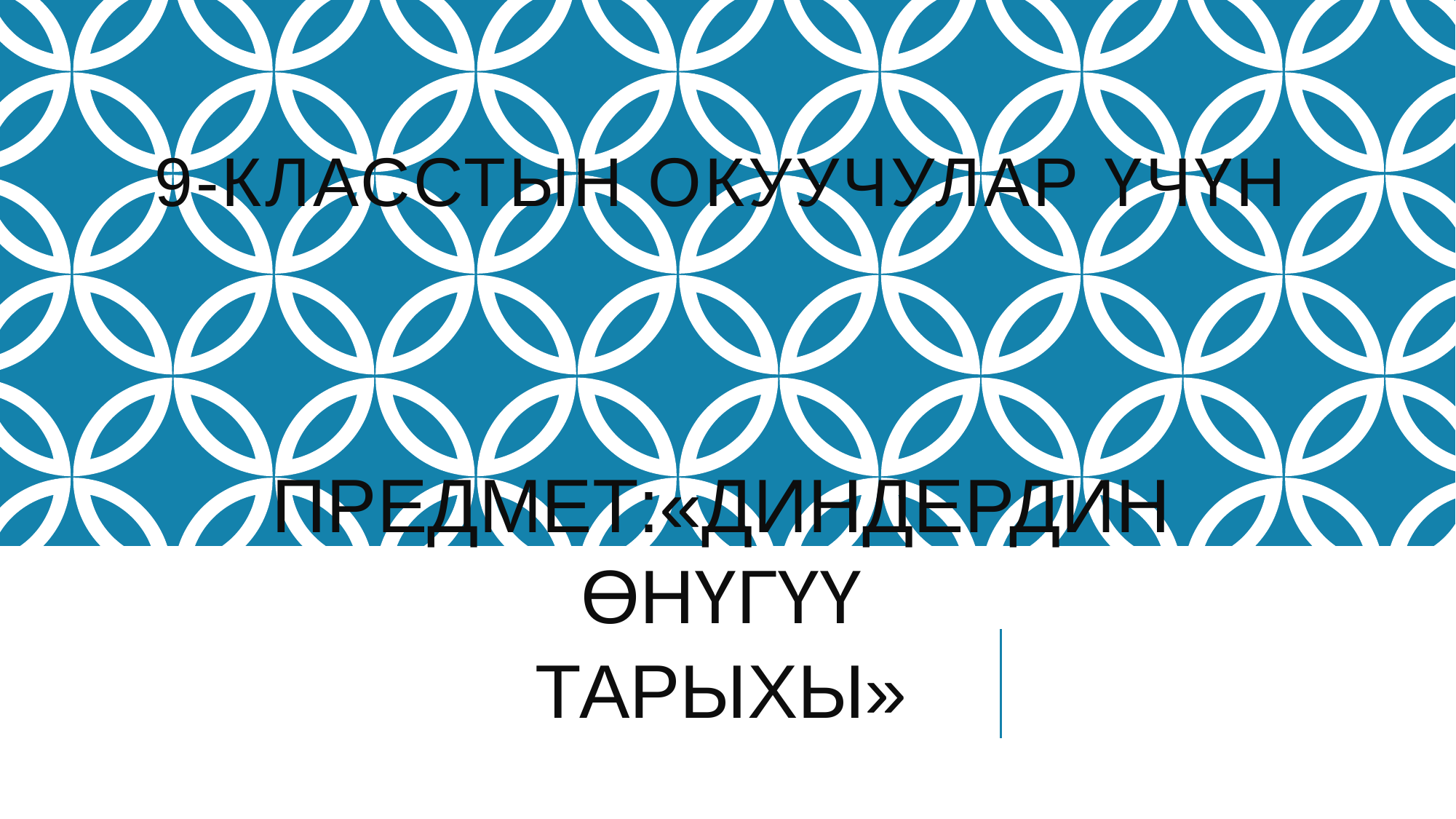

# 9-КЛАССТЫН ОКУУЧУЛАР ҮЧҮН
ПРЕДМЕТ:«ДИНДЕРДИН ӨНҮГҮҮ
ТАРЫХЫ»